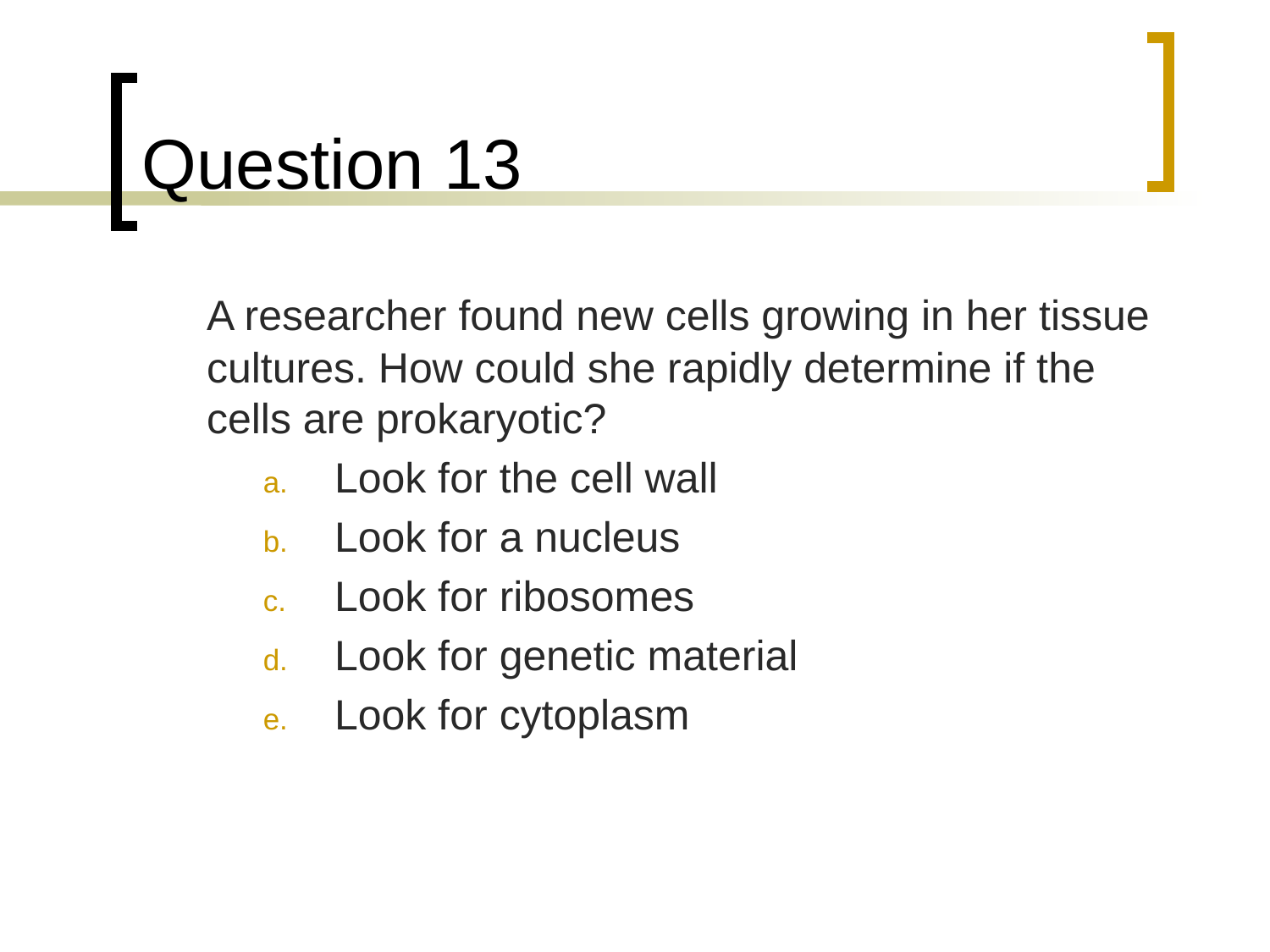

# Question 13
	A researcher found new cells growing in her tissue cultures. How could she rapidly determine if the cells are prokaryotic?
Look for the cell wall
Look for a nucleus
Look for ribosomes
Look for genetic material
Look for cytoplasm